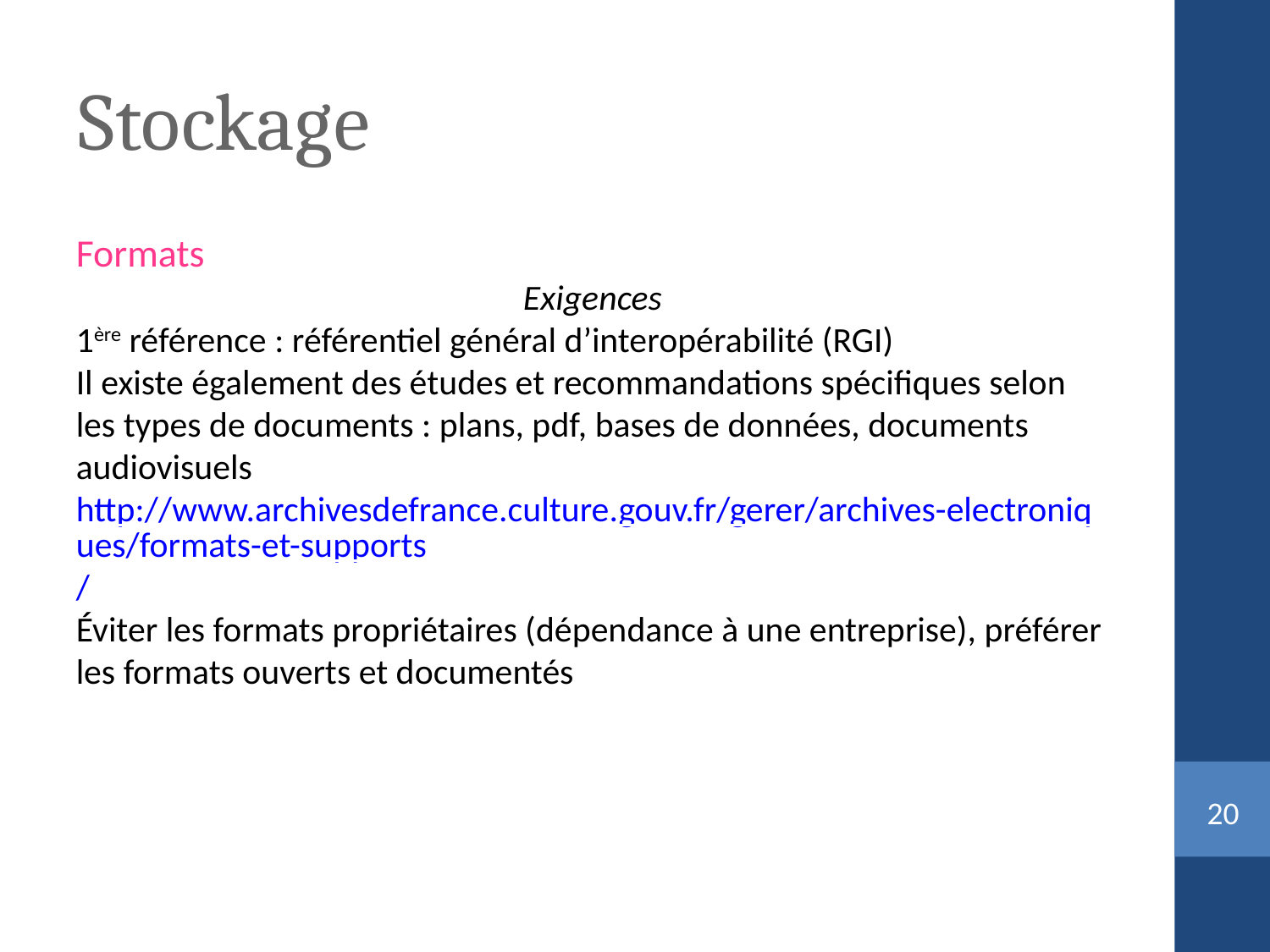

Stockage
Formats
Exigences
1ère référence : référentiel général d’interopérabilité (RGI)
Il existe également des études et recommandations spécifiques selon les types de documents : plans, pdf, bases de données, documents audiovisuels
http://www.archivesdefrance.culture.gouv.fr/gerer/archives-electroniques/formats-et-supports/
Éviter les formats propriétaires (dépendance à une entreprise), préférer les formats ouverts et documentés

20